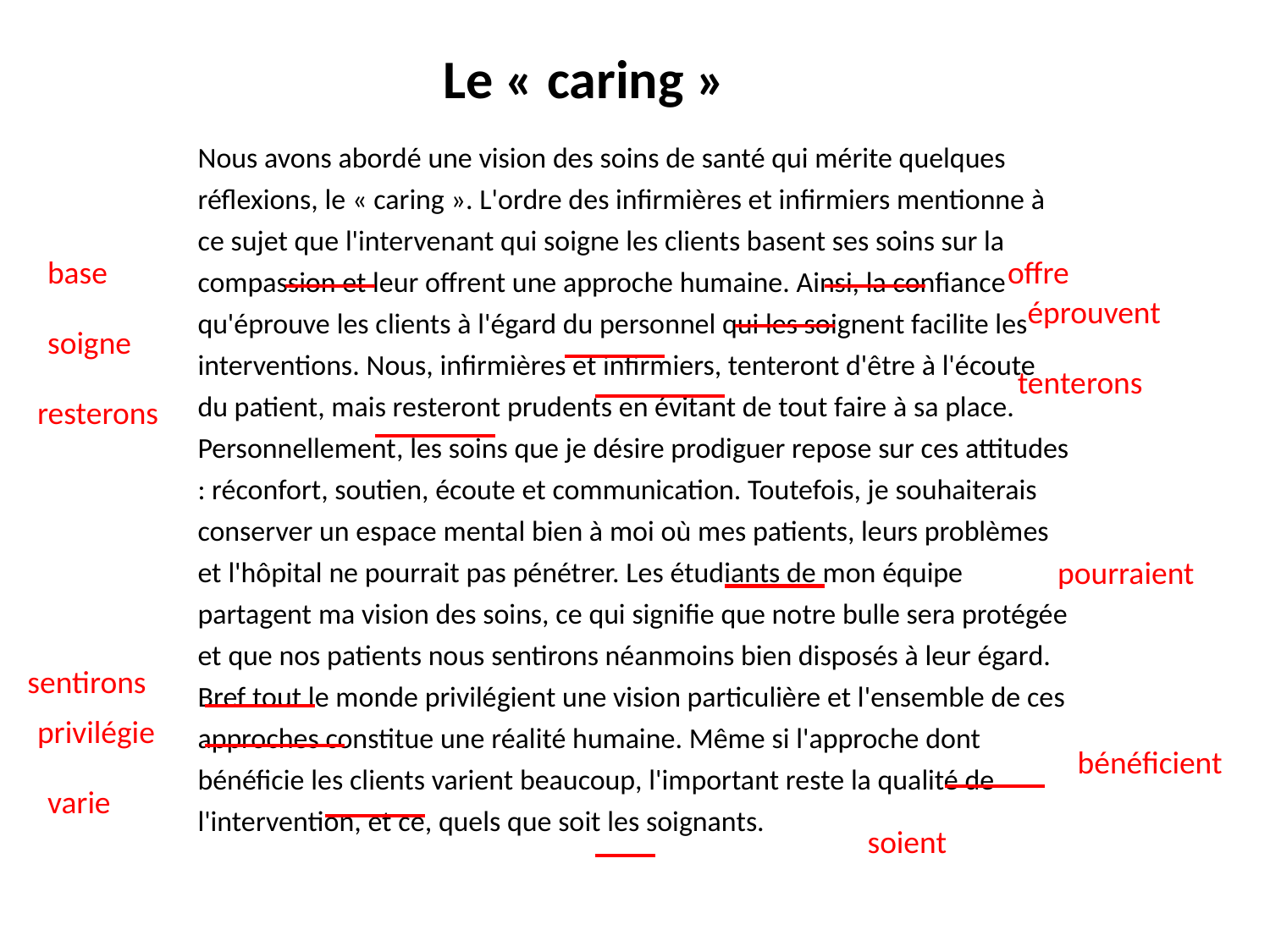

# Le « caring »
Nous avons abordé une vision des soins de santé qui mérite quelques réflexions, le « caring ». L'ordre des infirmières et infirmiers mentionne à ce sujet que l'intervenant qui soigne les clients basent ses soins sur la compassion et leur offrent une approche humaine. Ainsi, la confiance qu'éprouve les clients à l'égard du personnel qui les soignent facilite les interventions. Nous, infirmières et infirmiers, tenteront d'être à l'écoute du patient, mais resteront prudents en évitant de tout faire à sa place. Personnellement, les soins que je désire prodiguer repose sur ces attitudes : réconfort, soutien, écoute et communication. Toutefois, je souhaiterais conserver un espace mental bien à moi où mes patients, leurs problèmes et l'hôpital ne pourrait pas pénétrer. Les étudiants de mon équipe partagent ma vision des soins, ce qui signifie que notre bulle sera protégée et que nos patients nous sentirons néanmoins bien disposés à leur égard. Bref tout le monde privilégient une vision particulière et l'ensemble de ces approches constitue une réalité humaine. Même si l'approche dont bénéficie les clients varient beaucoup, l'important reste la qualité de l'intervention, et ce, quels que soit les soignants.
base
offre
éprouvent
soigne
tenterons
resterons
pourraient
sentirons
privilégie
bénéficient
varie
soient